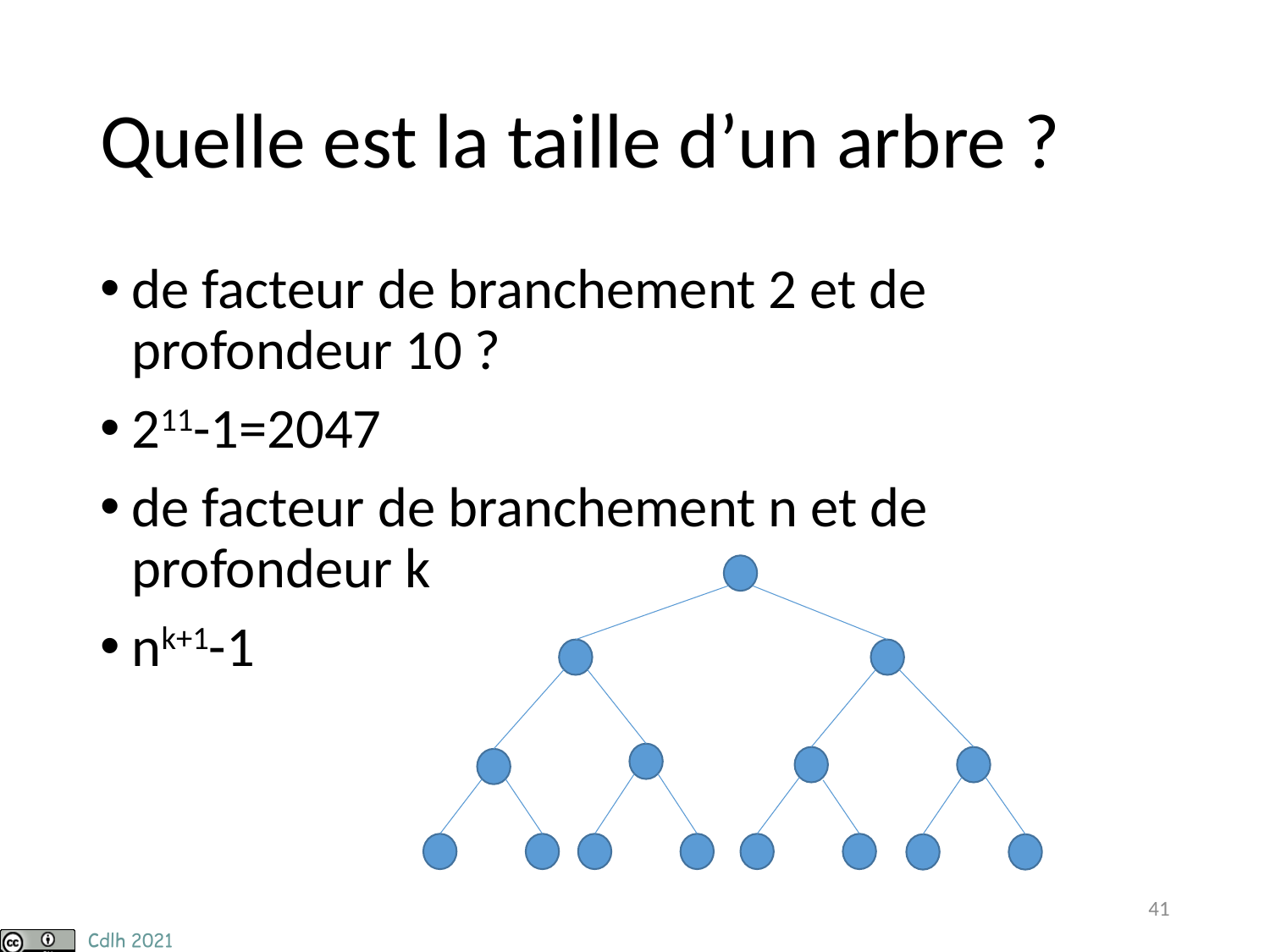

# Quelle est la taille d’un arbre ?
de facteur de branchement 2 et de profondeur 10 ?
211-1=2047
de facteur de branchement n et de profondeur k
nk+1-1

41